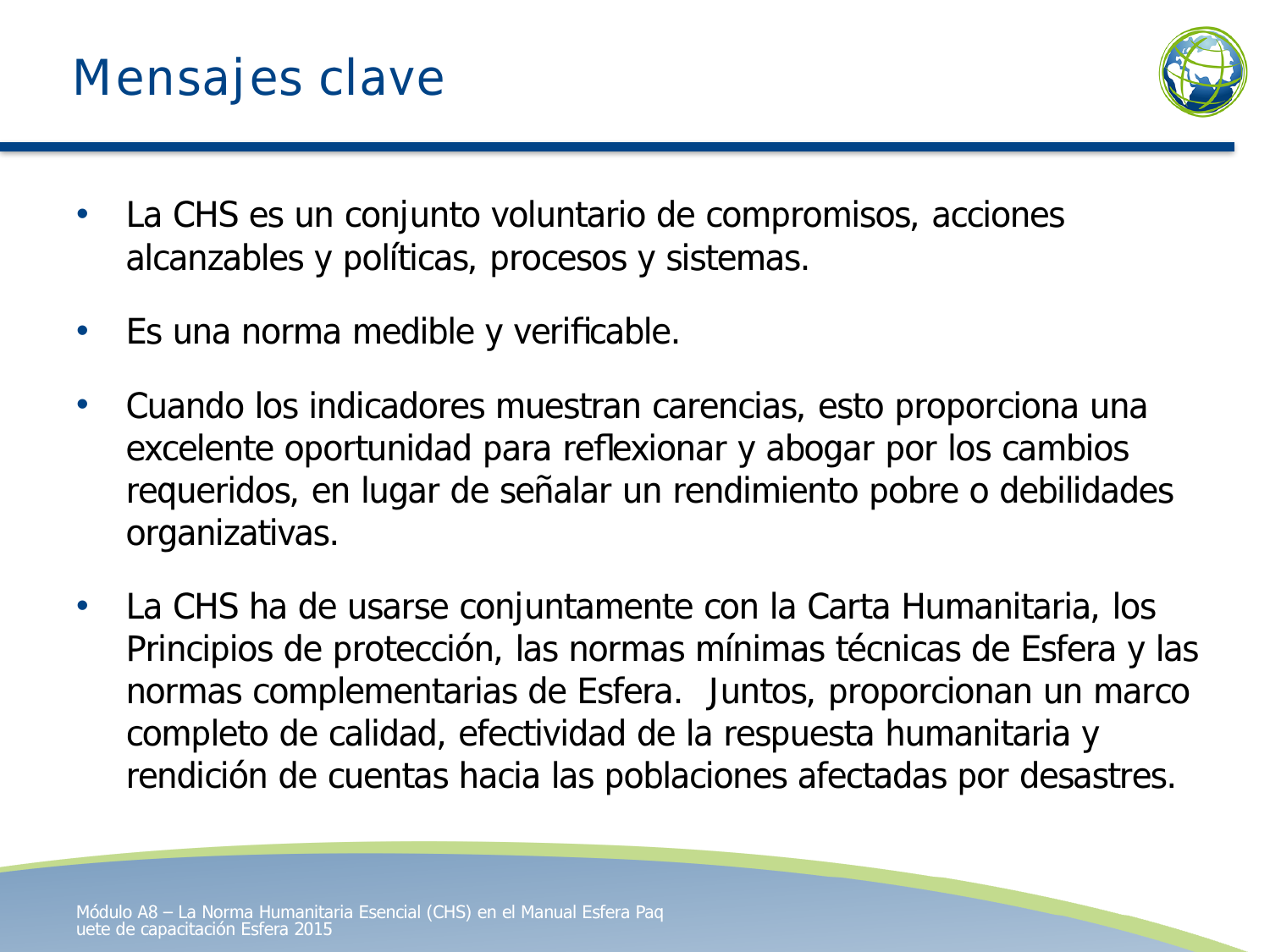

# Mensajes clave
La CHS es un conjunto voluntario de compromisos, acciones alcanzables y políticas, procesos y sistemas.
Es una norma medible y verificable.
Cuando los indicadores muestran carencias, esto proporciona una excelente oportunidad para reflexionar y abogar por los cambios requeridos, en lugar de señalar un rendimiento pobre o debilidades organizativas.
La CHS ha de usarse conjuntamente con la Carta Humanitaria, los Principios de protección, las normas mínimas técnicas de Esfera y las normas complementarias de Esfera.  Juntos, proporcionan un marco completo de calidad, efectividad de la respuesta humanitaria y rendición de cuentas hacia las poblaciones afectadas por desastres.
Módulo A8 – La Norma Humanitaria Esencial (CHS) en el Manual Esfera Paquete de capacitación Esfera 2015